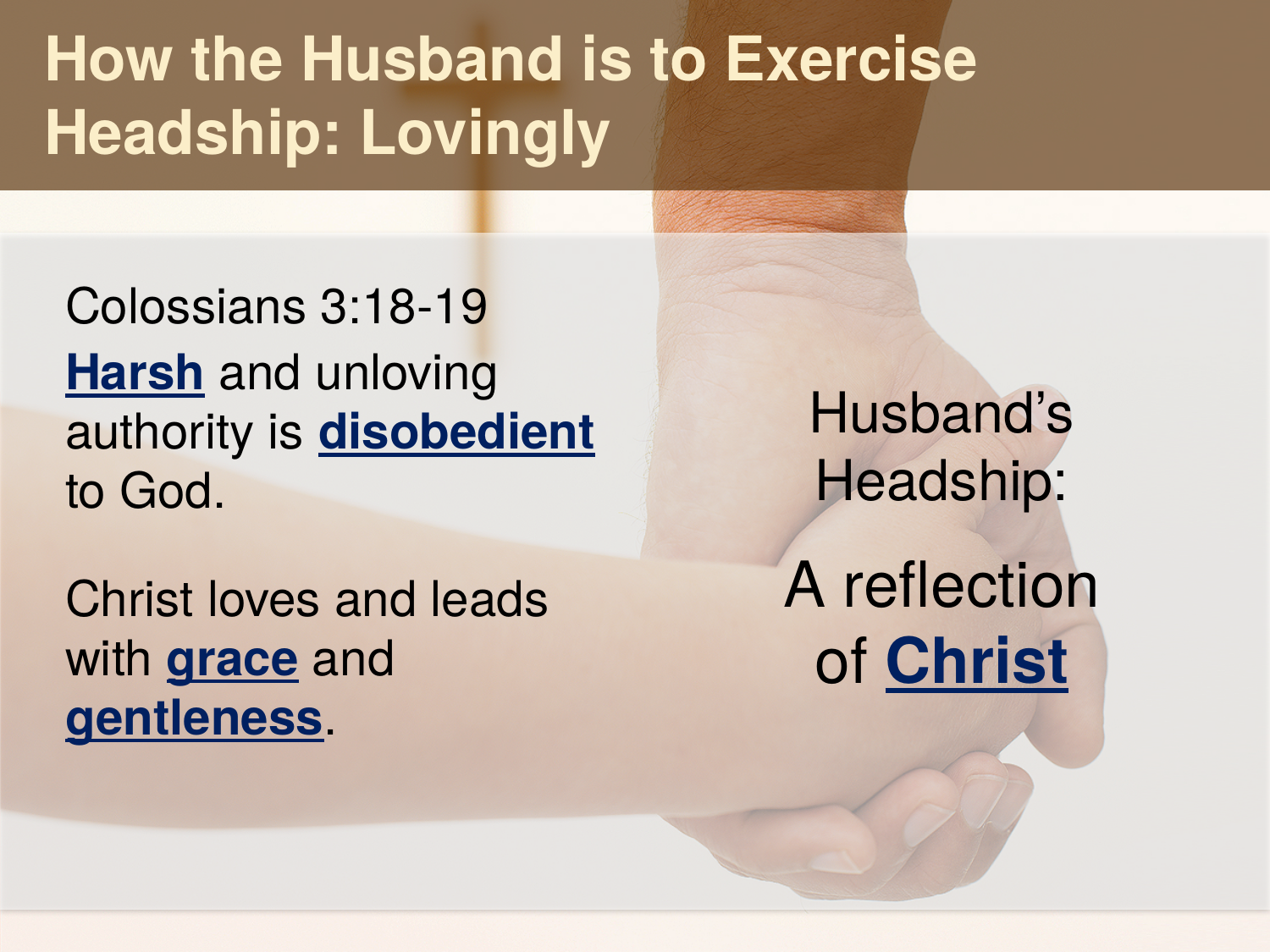

How the Husband is to Exercise Headship: Lovingly

Colossians 3:18-19
Harsh and unloving authority is disobedient to God.
Husband’s Headship:
A reflection
of Christ
Christ loves and leads with grace and gentleness.